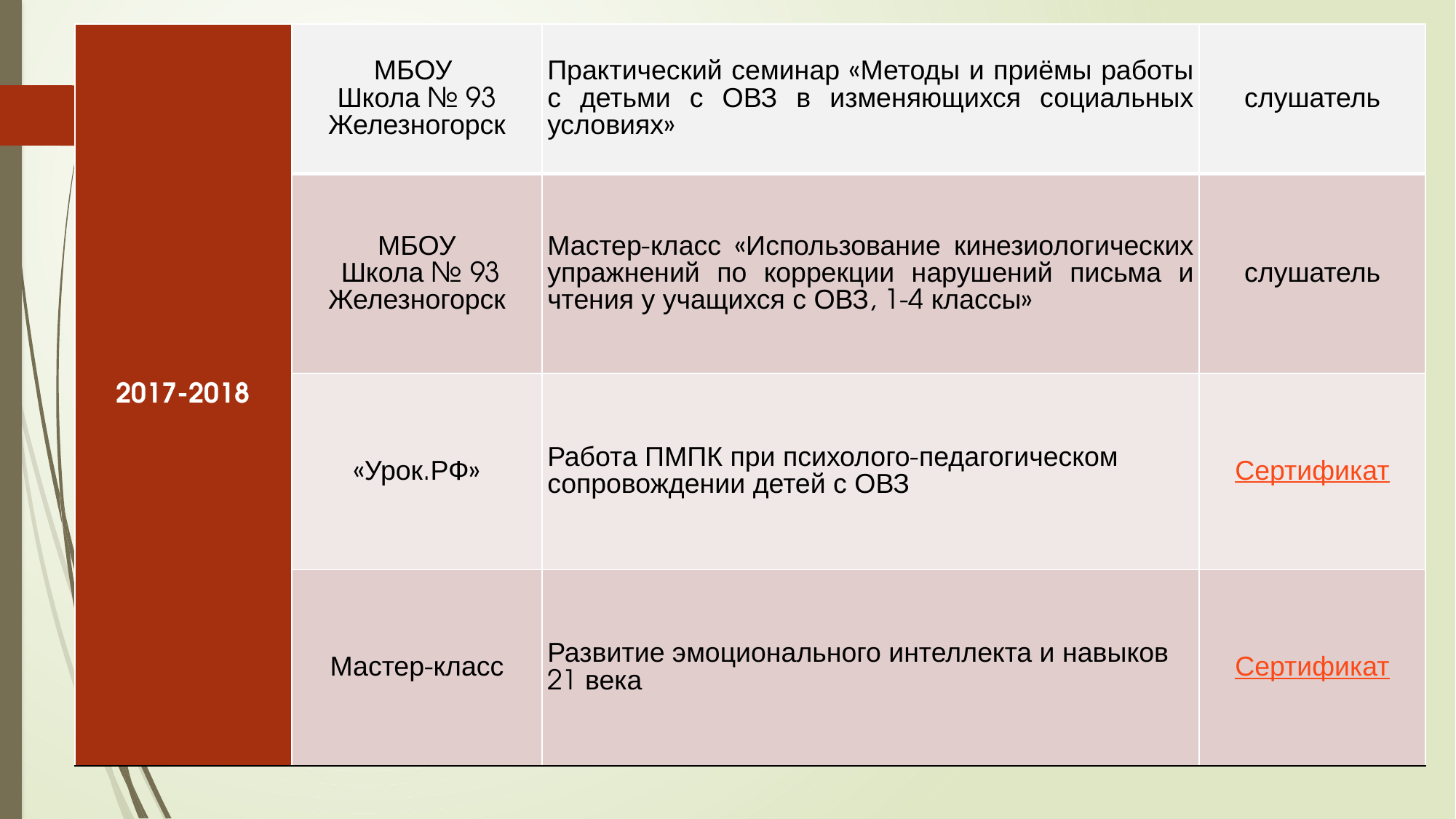

| 2017-2018 | МБОУ Школа № 93 Железногорск | Практический семинар «Методы и приёмы работы с детьми с ОВЗ в изменяющихся социальных условиях» | слушатель |
| --- | --- | --- | --- |
|  | МБОУ Школа № 93 Железногорск | Мастер-класс «Использование кинезиологических упражнений по коррекции нарушений письма и чтения у учащихся с ОВЗ, 1-4 классы» | слушатель |
|  | «Урок.РФ» | Работа ПМПК при психолого-педагогическом сопровождении детей с ОВЗ | Сертификат |
|  | Мастер-класс | Развитие эмоционального интеллекта и навыков 21 века | Сертификат |